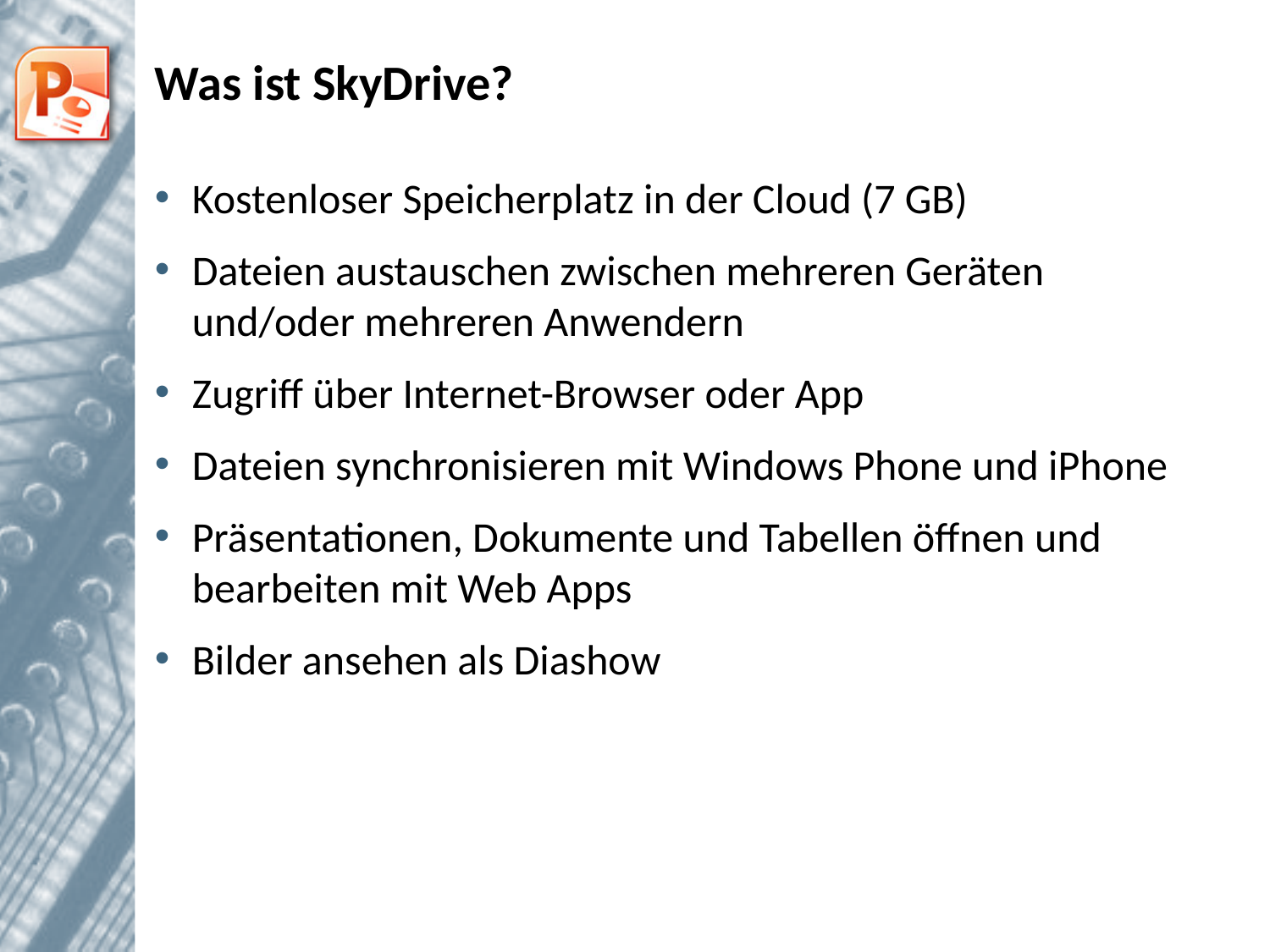

# Was ist SkyDrive?
Kostenloser Speicherplatz in der Cloud (7 GB)
Dateien austauschen zwischen mehreren Geräten und/oder mehreren Anwendern
Zugriff über Internet-Browser oder App
Dateien synchronisieren mit Windows Phone und iPhone
Präsentationen, Dokumente und Tabellen öffnen und bearbeiten mit Web Apps
Bilder ansehen als Diashow